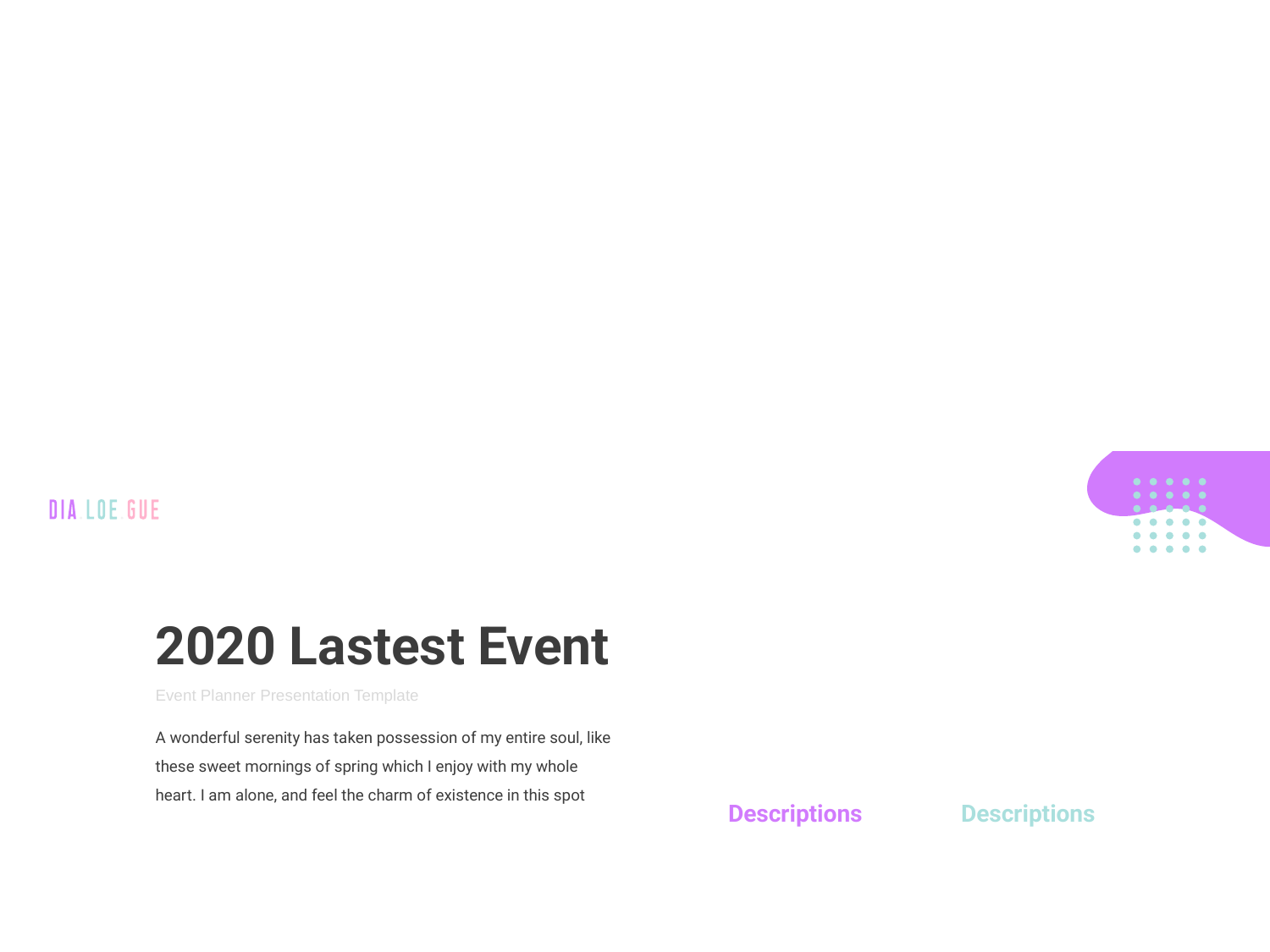

# 2020 Lastest Event
Event Planner Presentation Template
A wonderful serenity has taken possession of my entire soul, like these sweet mornings of spring which I enjoy with my whole heart. I am alone, and feel the charm of existence in this spot
Descriptions
Descriptions